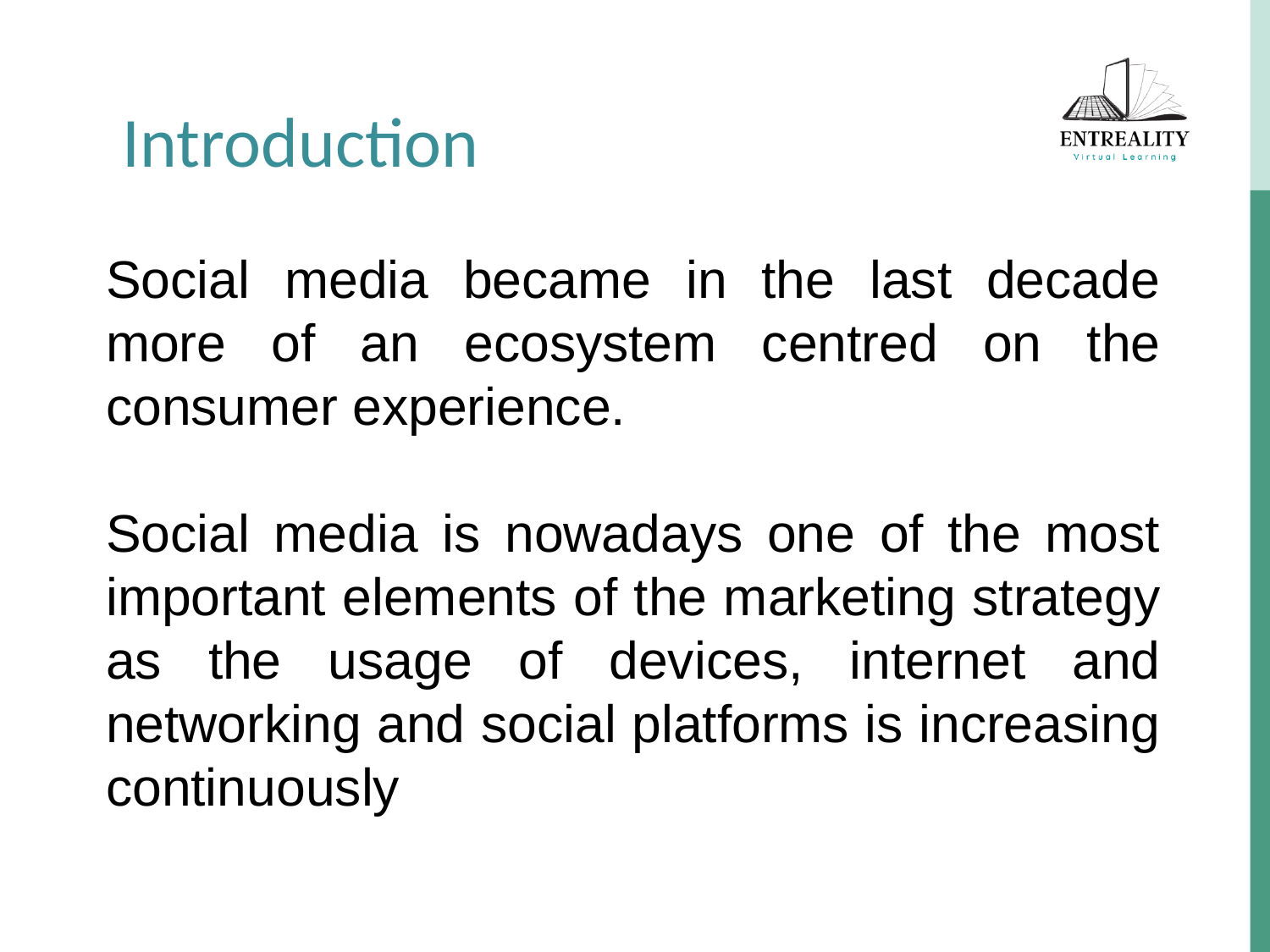

Introduction
Social media became in the last decade more of an ecosystem centred on the consumer experience.

Social media is nowadays one of the most important elements of the marketing strategy as the usage of devices, internet and networking and social platforms is increasing continuously